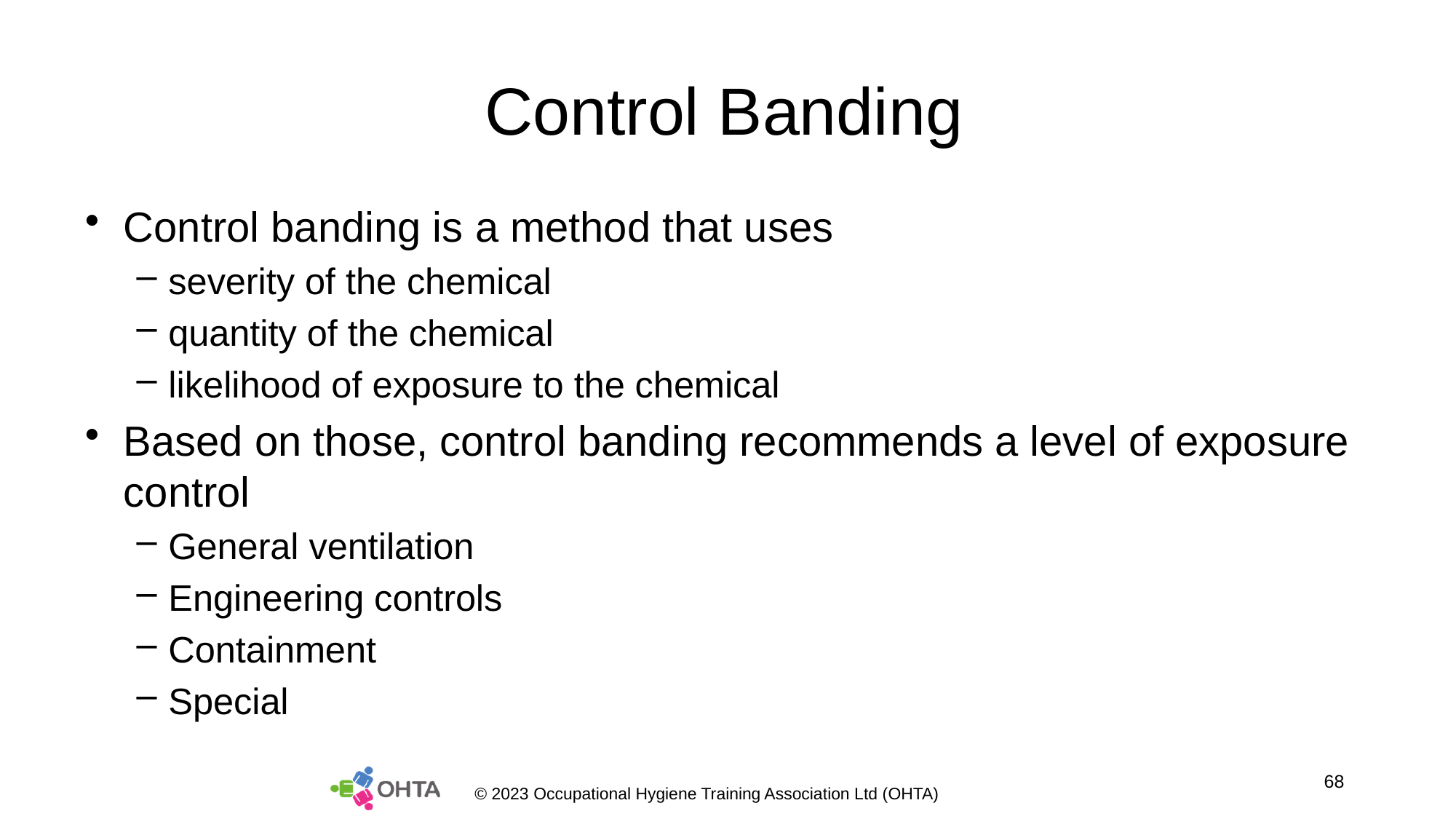

# Control Banding
Control banding is a method that uses
severity of the chemical
quantity of the chemical
likelihood of exposure to the chemical
Based on those, control banding recommends a level of exposure control
General ventilation
Engineering controls
Containment
Special
68